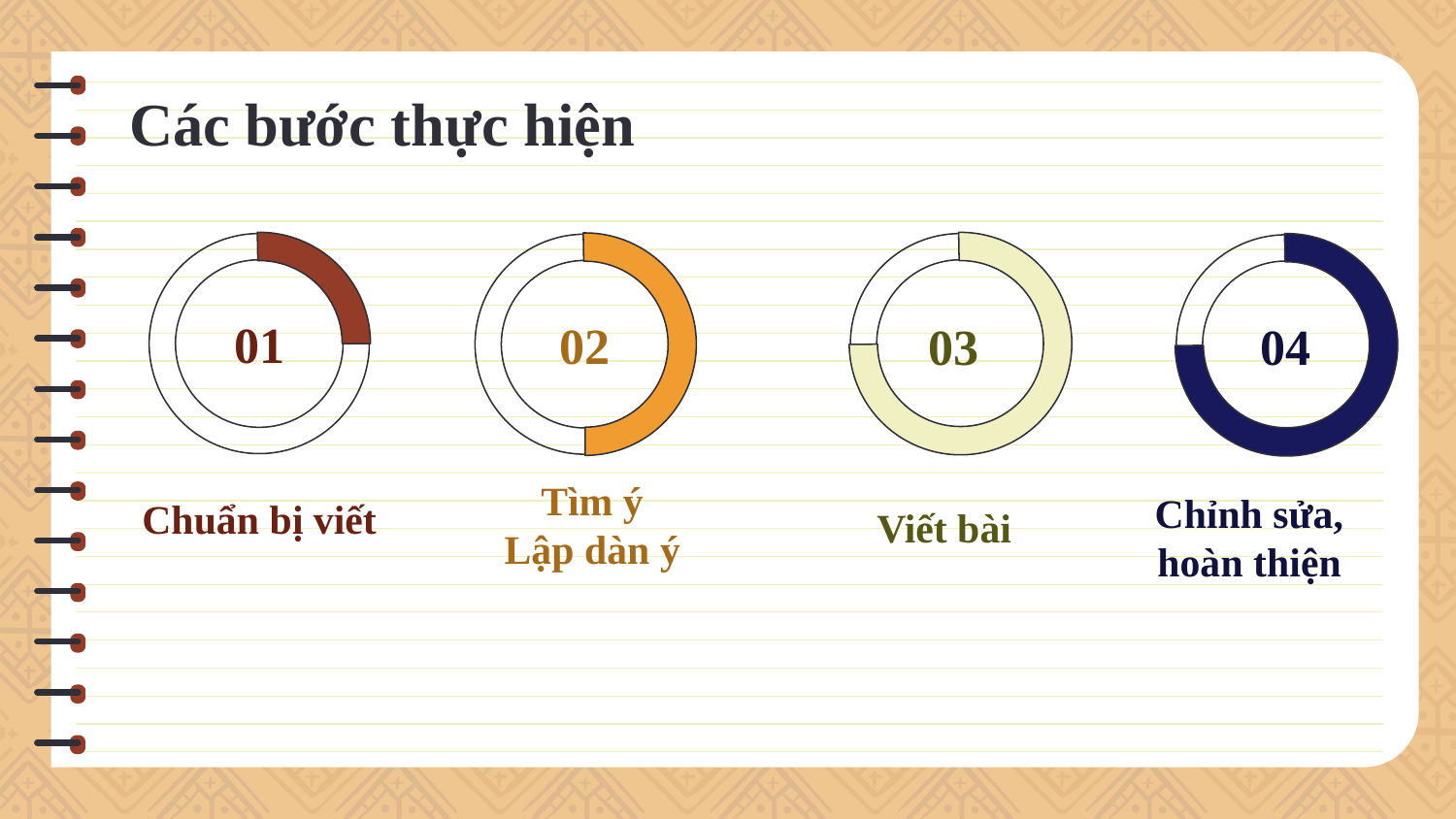

Các bước thực hiện

# 01
02
04
03
Chuẩn bị viết
Viết bài
Tìm ý
Lập dàn ý
Chỉnh sửa, hoàn thiện